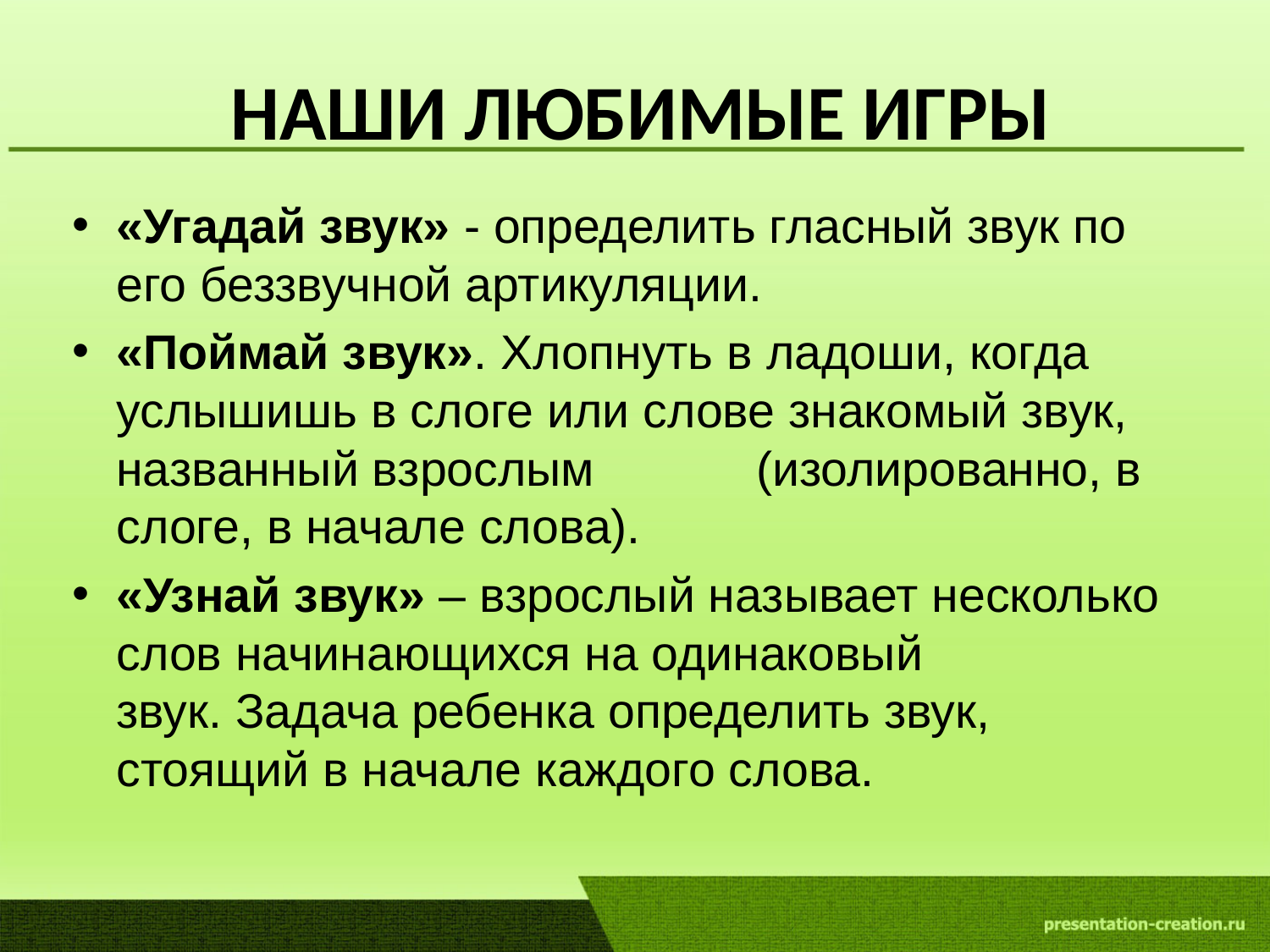

# НАШИ ЛЮБИМЫЕ ИГРЫ
«Угадай звук» - определить гласный звук по его беззвучной артикуляции.
«Поймай звук». Хлопнуть в ладоши, когда услышишь в слоге или слове знакомый звук, названный взрослым            (изолированно, в слоге, в начале слова).
«Узнай звук» – взрослый называет несколько слов начинающихся на одинаковый звук. Задача ребенка определить звук, стоящий в начале каждого слова.